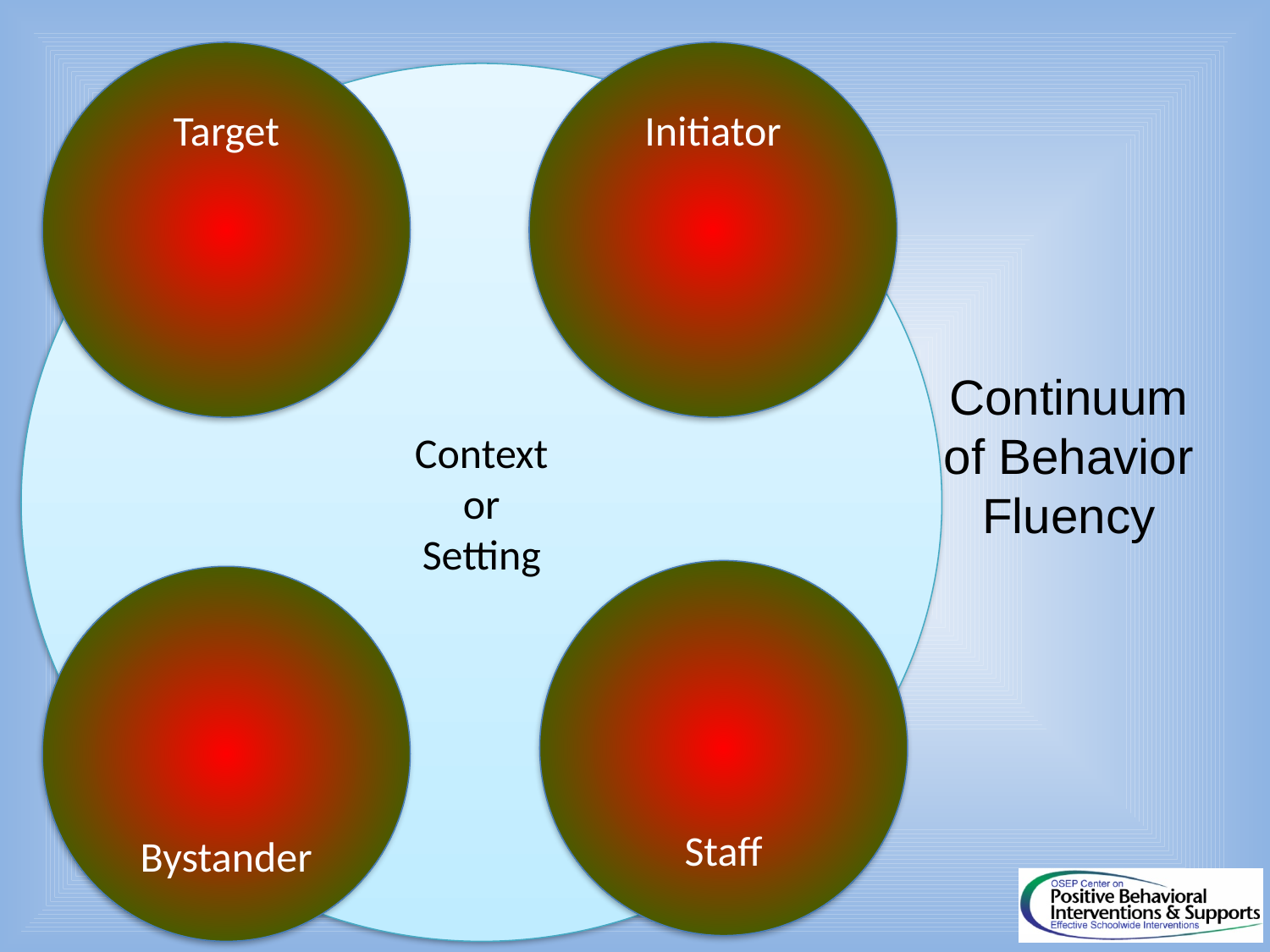

Target
Initiator
Context
or
Setting

Continuum of Behavior Fluency
Staff
Bystander